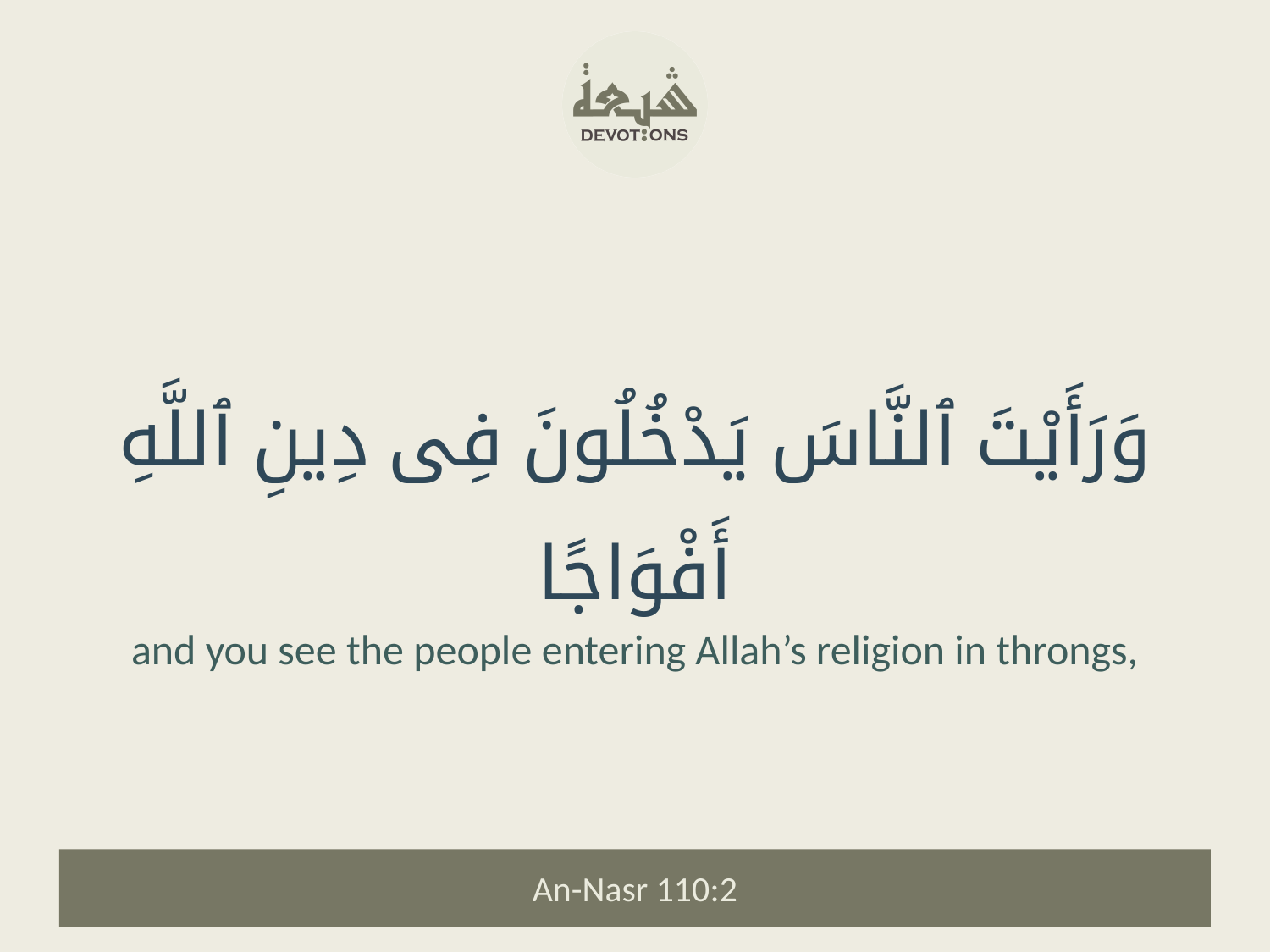

وَرَأَيْتَ ٱلنَّاسَ يَدْخُلُونَ فِى دِينِ ٱللَّهِ أَفْوَاجًا
and you see the people entering Allah’s religion in throngs,
An-Nasr 110:2